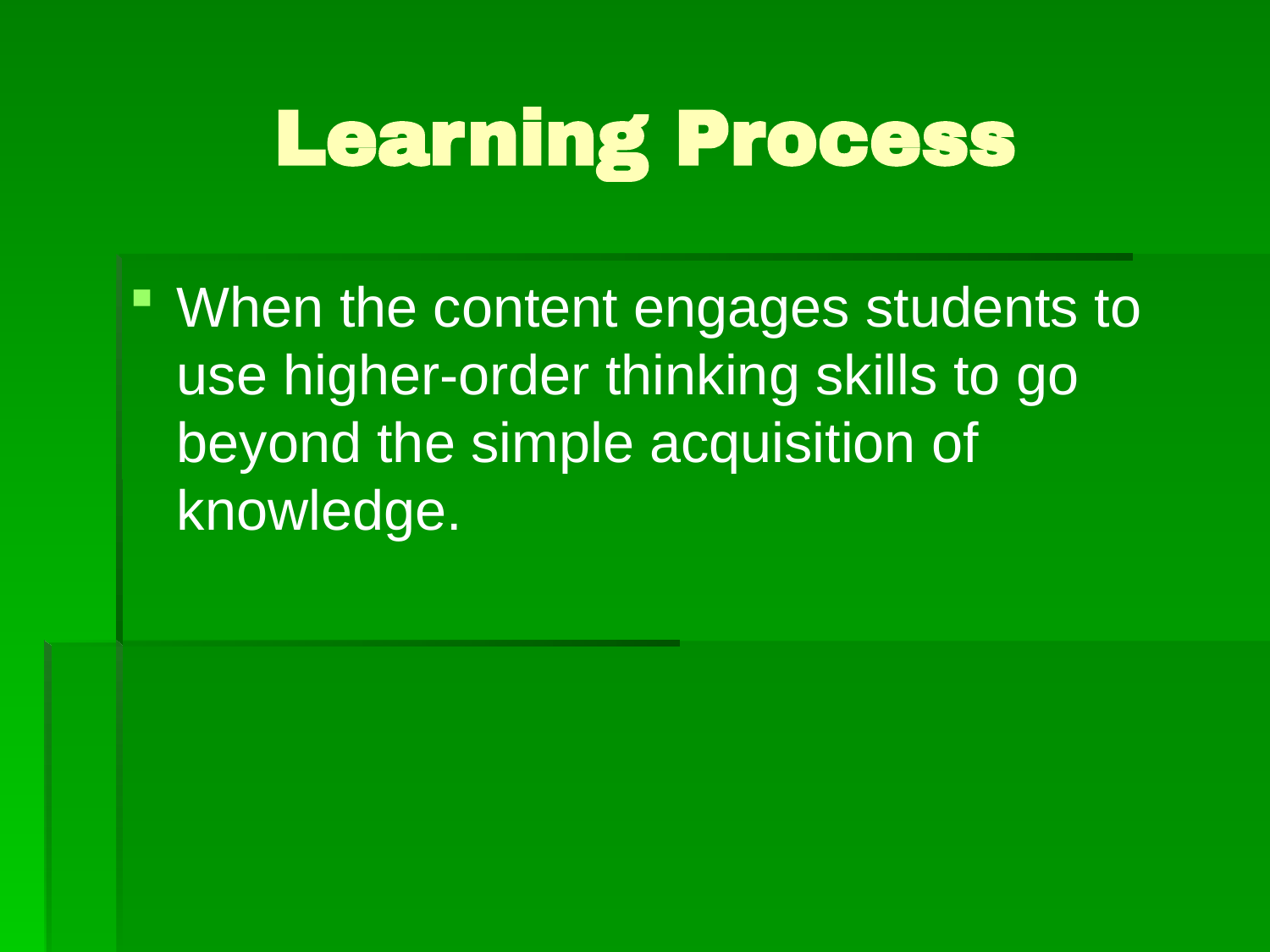

# Learning Process
When the content engages students to use higher-order thinking skills to go beyond the simple acquisition of knowledge.